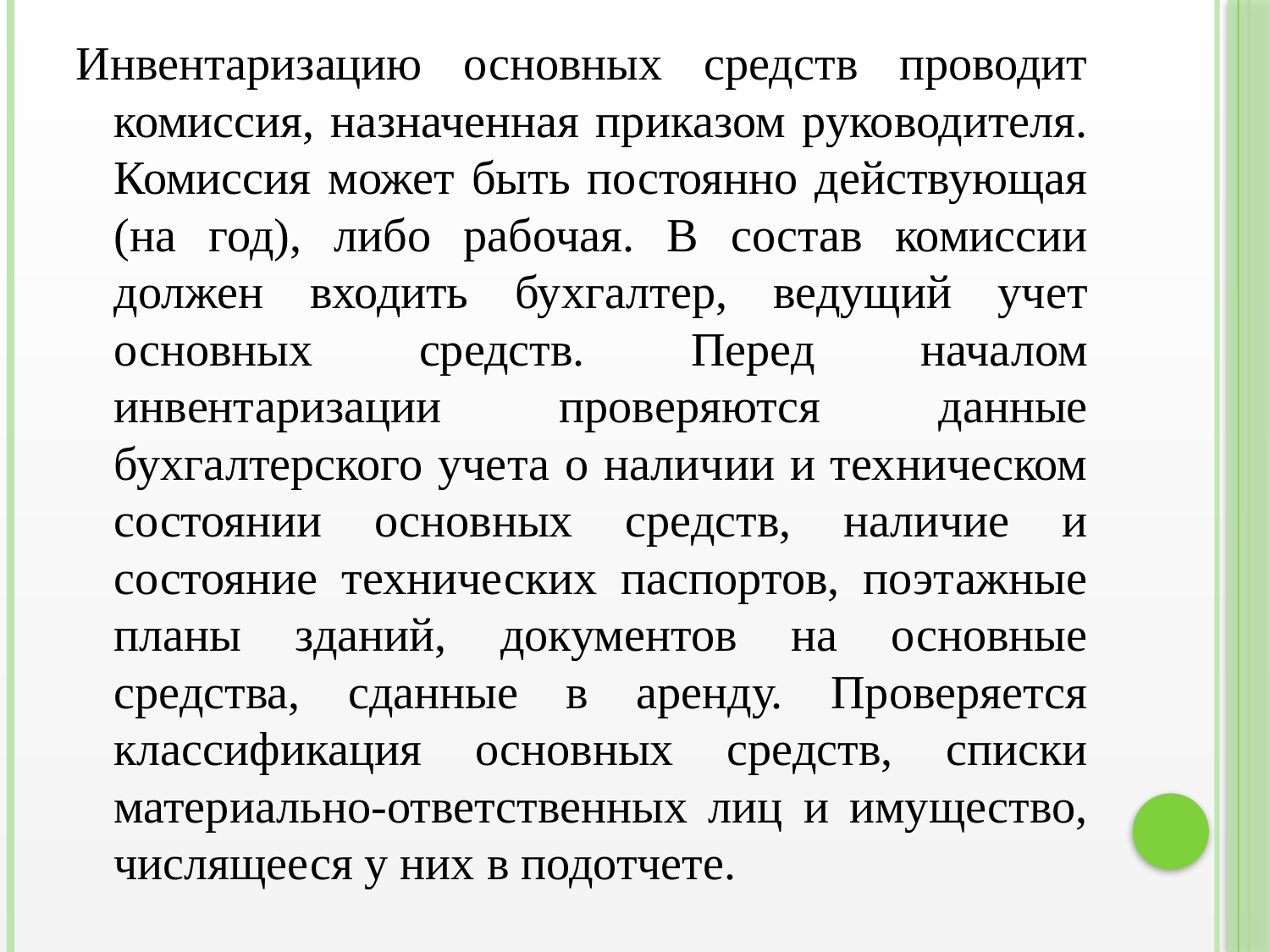

Инвентаризацию основных средств проводит комиссия, назначенная приказом руководителя. Комиссия может быть постоянно действующая (на год), либо рабочая. В состав комиссии должен входить бухгалтер, ведущий учет основных средств. Перед началом инвентаризации проверяются данные бухгалтерского учета о наличии и техническом состоянии основных средств, наличие и состояние технических паспортов, поэтажные планы зданий, документов на основные средства, сданные в аренду. Проверяется классификация основных средств, списки материально-ответственных лиц и имущество, числящееся у них в подотчете.